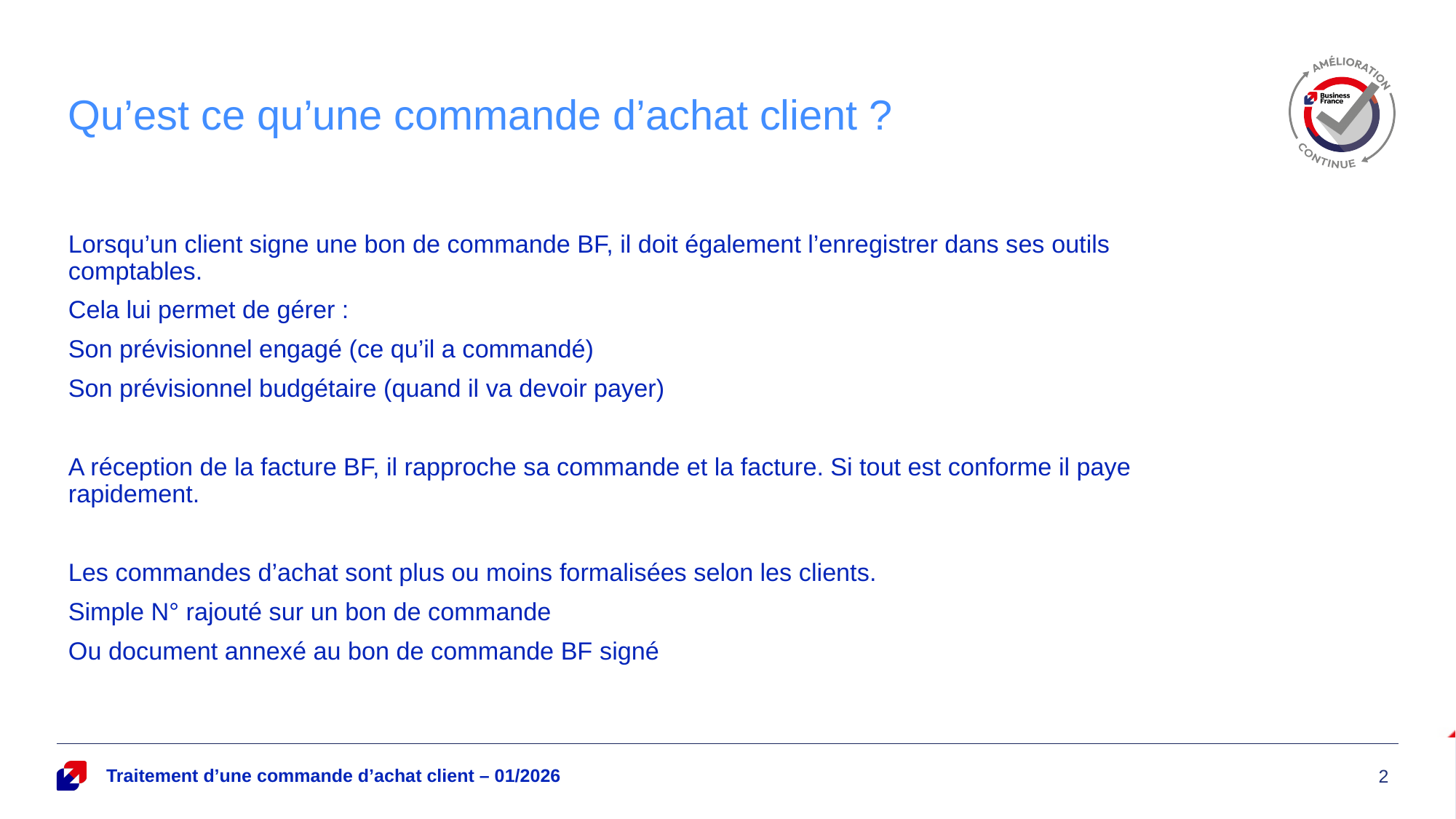

Qu’est ce qu’une commande d’achat client ?

Lorsqu’un client signe une bon de commande BF, il doit également l’enregistrer dans ses outils comptables.
Cela lui permet de gérer :
Son prévisionnel engagé (ce qu’il a commandé)
Son prévisionnel budgétaire (quand il va devoir payer)

A réception de la facture BF, il rapproche sa commande et la facture. Si tout est conforme il paye rapidement.

Les commandes d’achat sont plus ou moins formalisées selon les clients.
Simple N° rajouté sur un bon de commande
Ou document annexé au bon de commande BF signé

Traitement d’une commande d’achat client – 01/2026